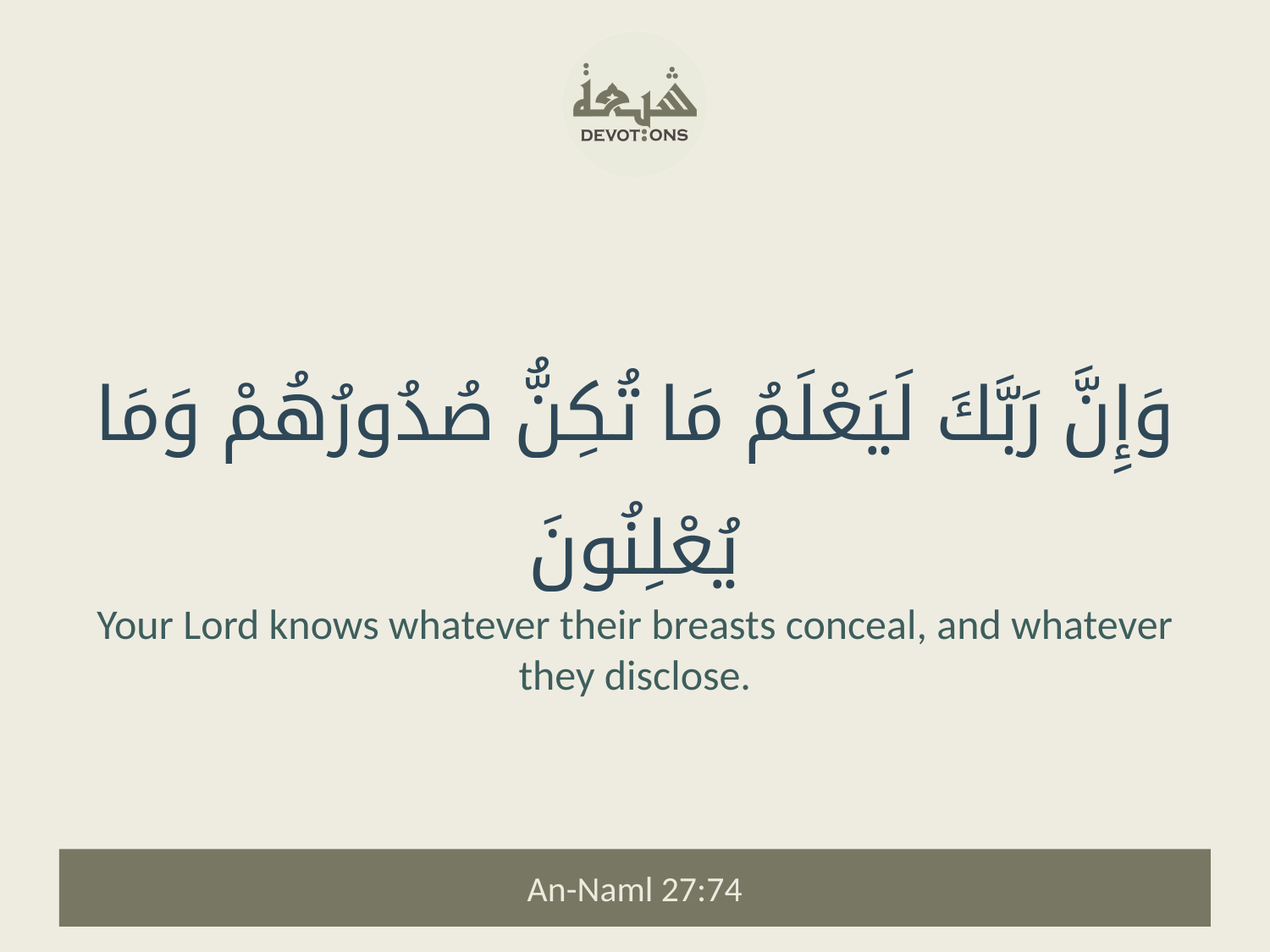

وَإِنَّ رَبَّكَ لَيَعْلَمُ مَا تُكِنُّ صُدُورُهُمْ وَمَا يُعْلِنُونَ
Your Lord knows whatever their breasts conceal, and whatever they disclose.
An-Naml 27:74